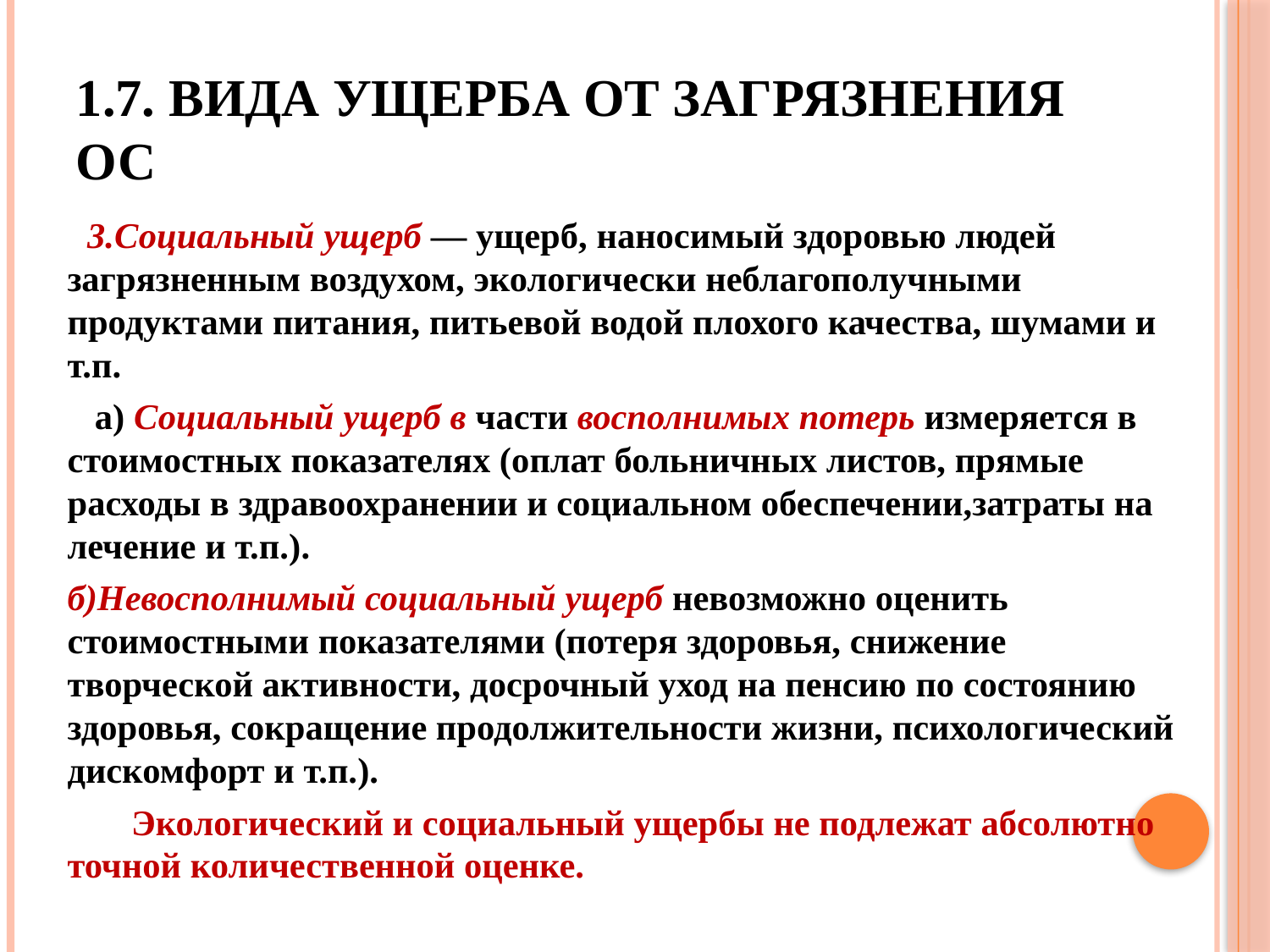

# 1.7. Вида ущерба от загрязнения ОС
  3.Социальный ущерб — ущерб, наносимый здоровью людей загрязненным воздухом, экологически неблагополучными продуктами питания, питьевой водой плохого качества, шумами и т.п.
   а) Социальный ущерб в части восполнимых потерь измеряется в стоимостных показателях (оплат больничных листов, прямые расходы в здравоохранении и социальном обеспечении,затраты на лечение и т.п.).
б)Невосполнимый социальный ущерб невозможно оценить стоимостными показателями (потеря здоровья, снижение творческой активности, досрочный уход на пенсию по состоянию здоровья, сокращение продолжительности жизни, психологический дискомфорт и т.п.).
       Экологический и социальный ущербы не подлежат абсолютно точной количественной оценке.